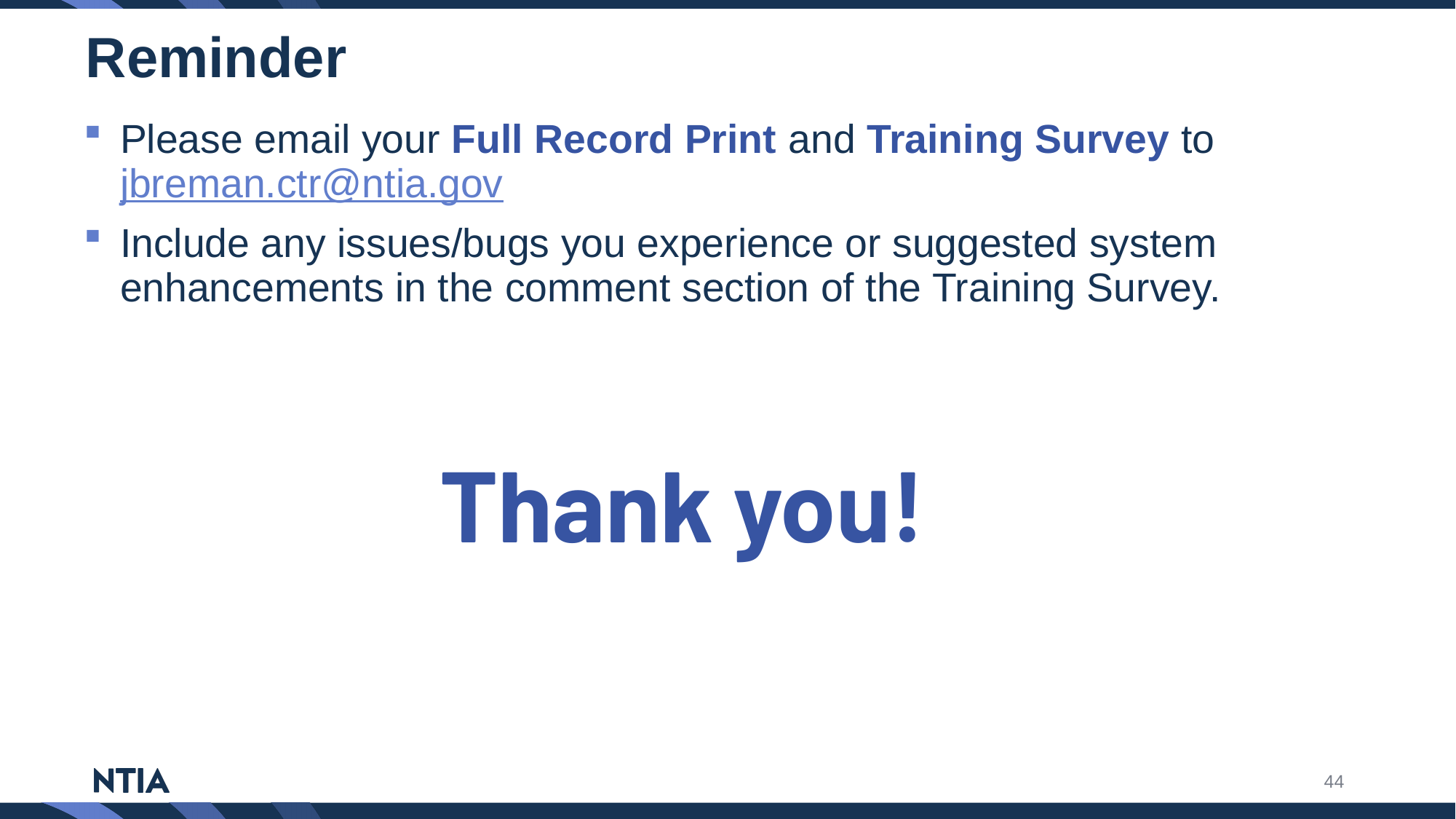

# Reminder
Please email your Full Record Print and Training Survey to jbreman.ctr@ntia.gov
Include any issues/bugs you experience or suggested system enhancements in the comment section of the Training Survey.

Thank you!
44